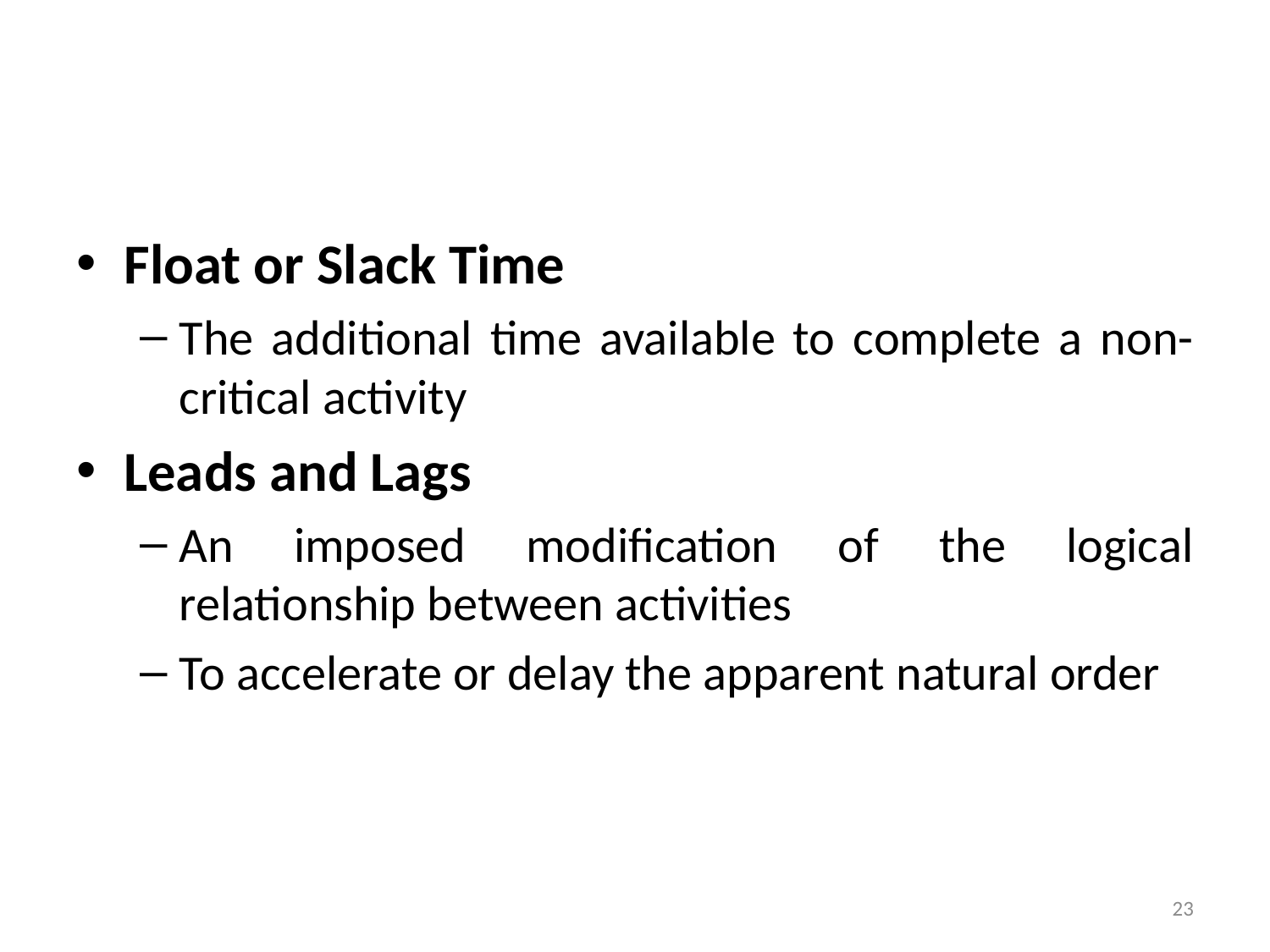

Float or Slack Time
The additional time available to complete a non-critical activity
Leads and Lags
An imposed modification of the logical relationship between activities
To accelerate or delay the apparent natural order
23